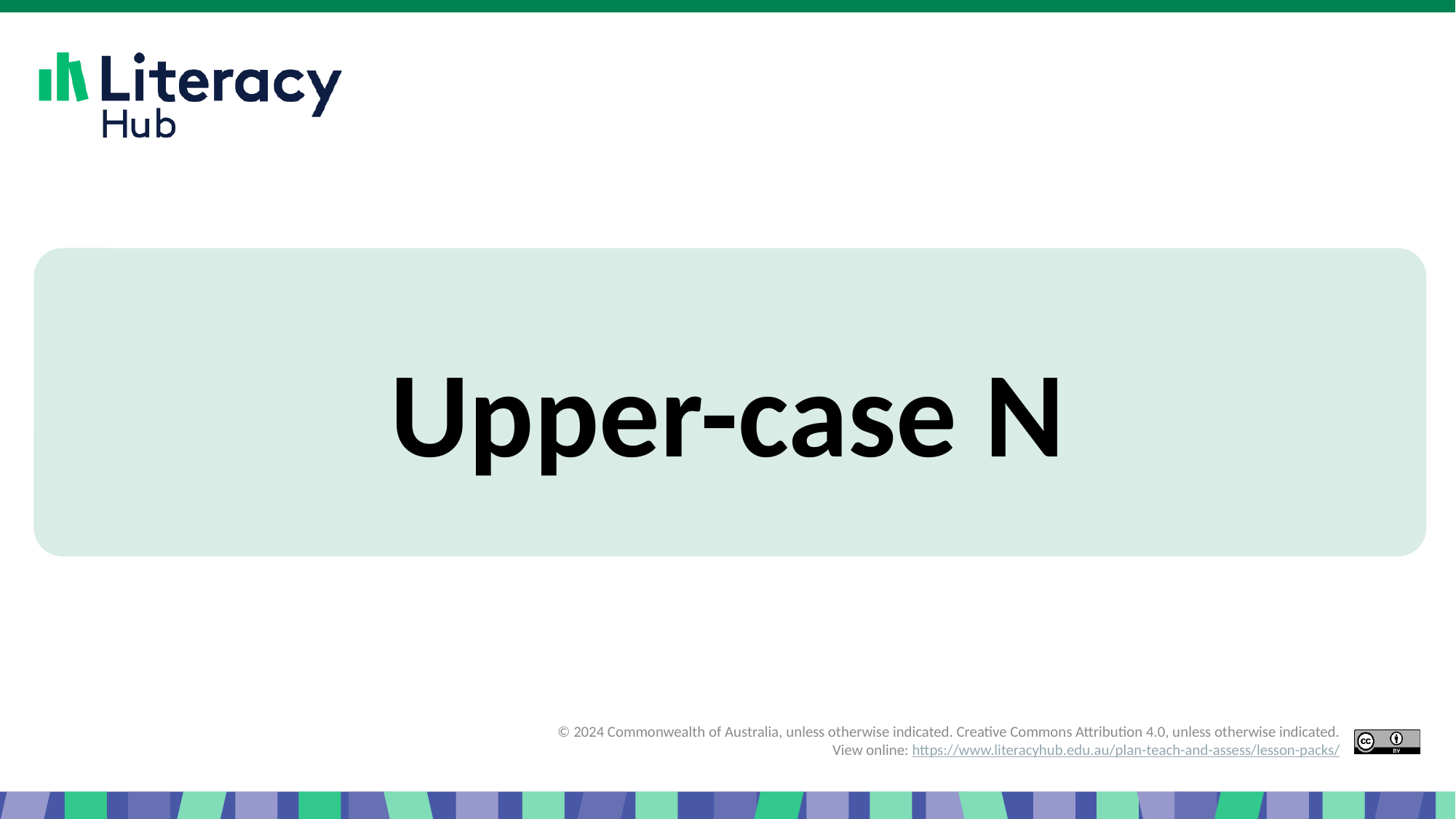

# Slide 51 Upper-case N
Upper-case N